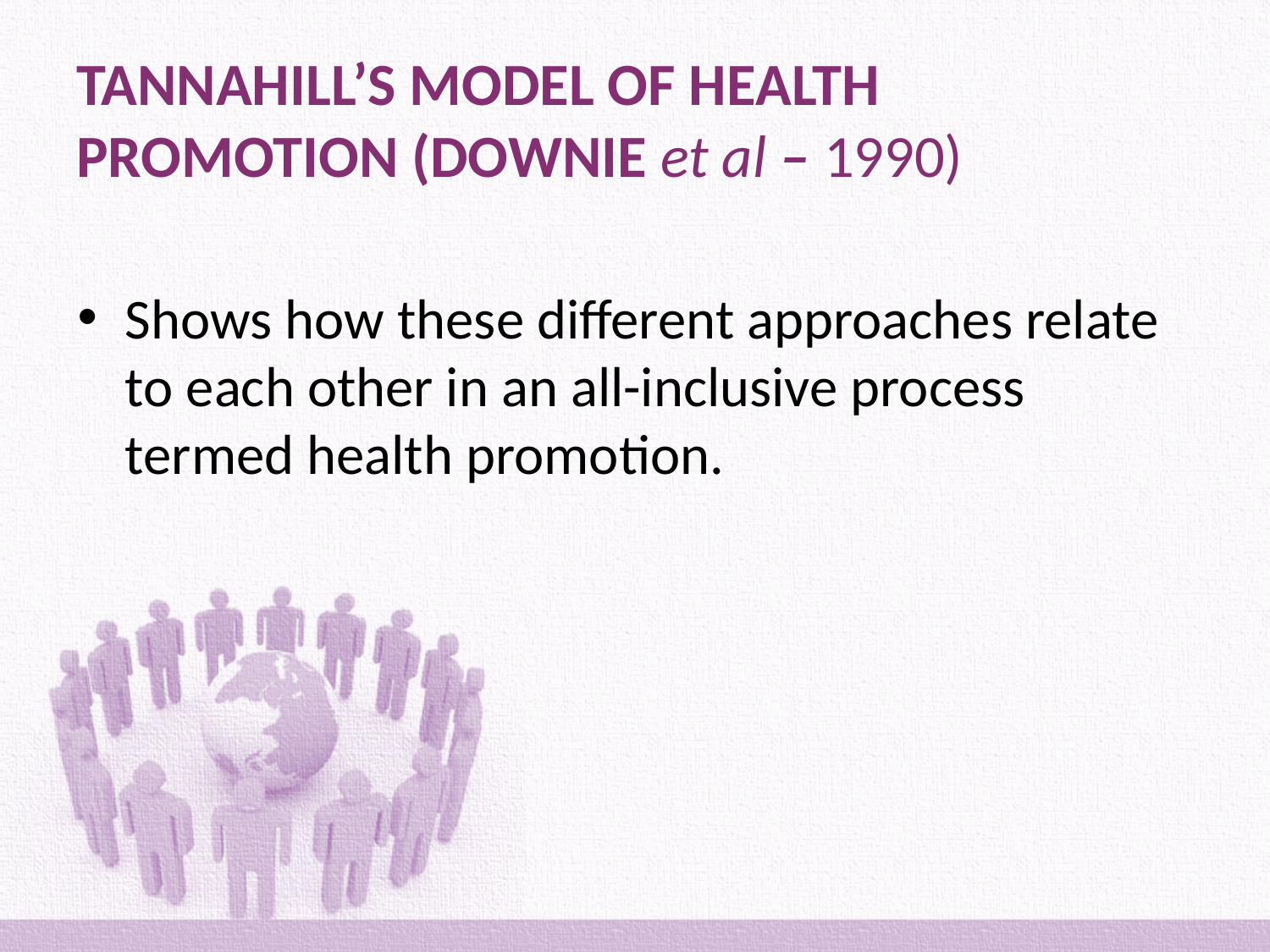

# TANNAHILL’S MODEL OF HEALTH PROMOTION (DOWNIE et al – 1990)
Shows how these different approaches relate to each other in an all-inclusive process termed health promotion.